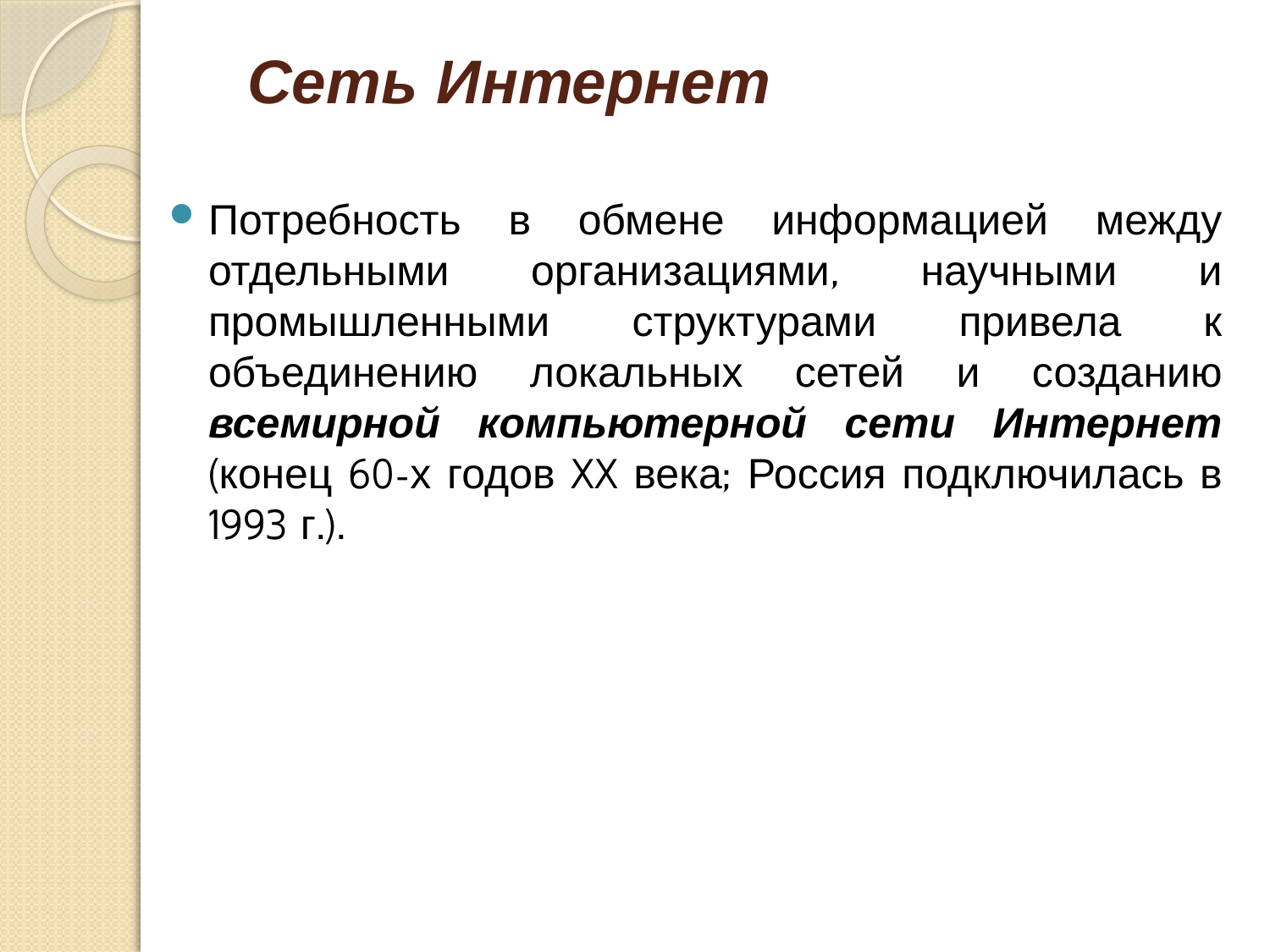

# Сеть Интернет
Потребность в обмене информацией между отдельными организациями, научными и промышленными структурами привела к объединению локальных сетей и созданию всемирной компьютерной сети Интернет (конец 60-х годов XX века; Россия подключилась в 1993 г.).